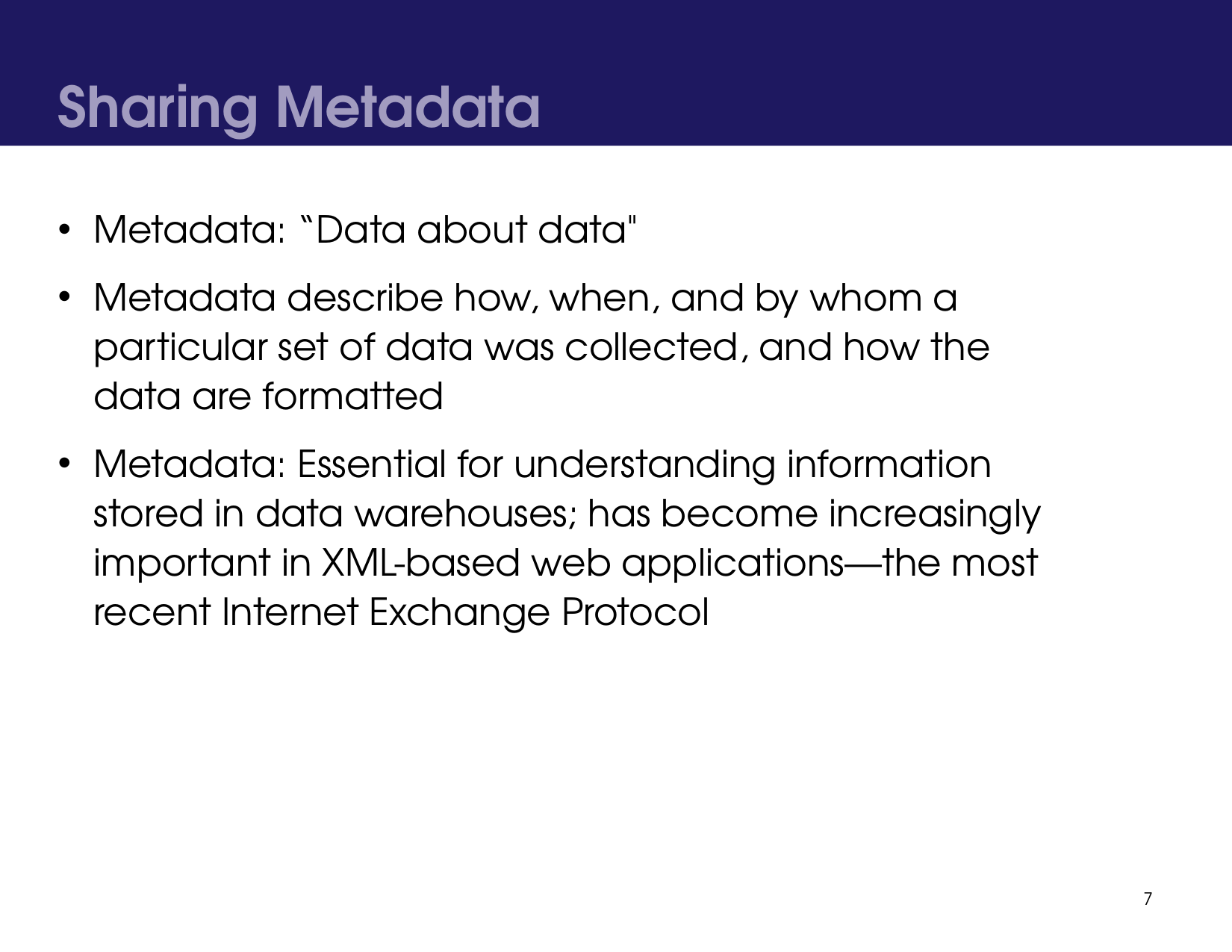

# Sharing Metadata
Metadata: “Data about data"
Metadata describe how, when, and by whom a particular set of data was collected, and how the data are formatted
Metadata: Essential for understanding information stored in data warehouses; has become increasingly important in XML-based web applications—the most recent Internet Exchange Protocol
7